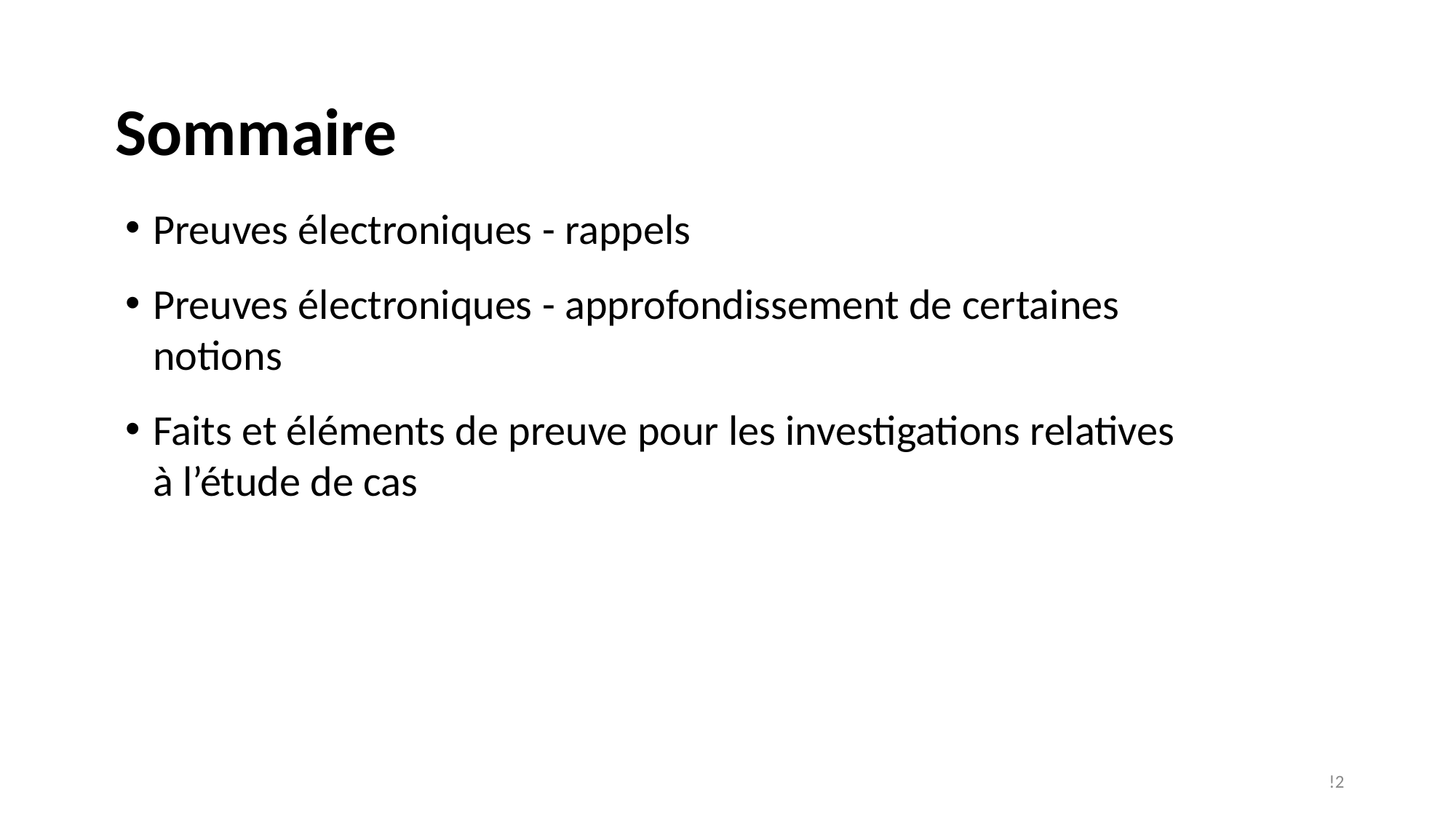

# Sommaire
Preuves électroniques - rappels
Preuves électroniques - approfondissement de certaines notions
Faits et éléments de preuve pour les investigations relatives à l’étude de cas
!2